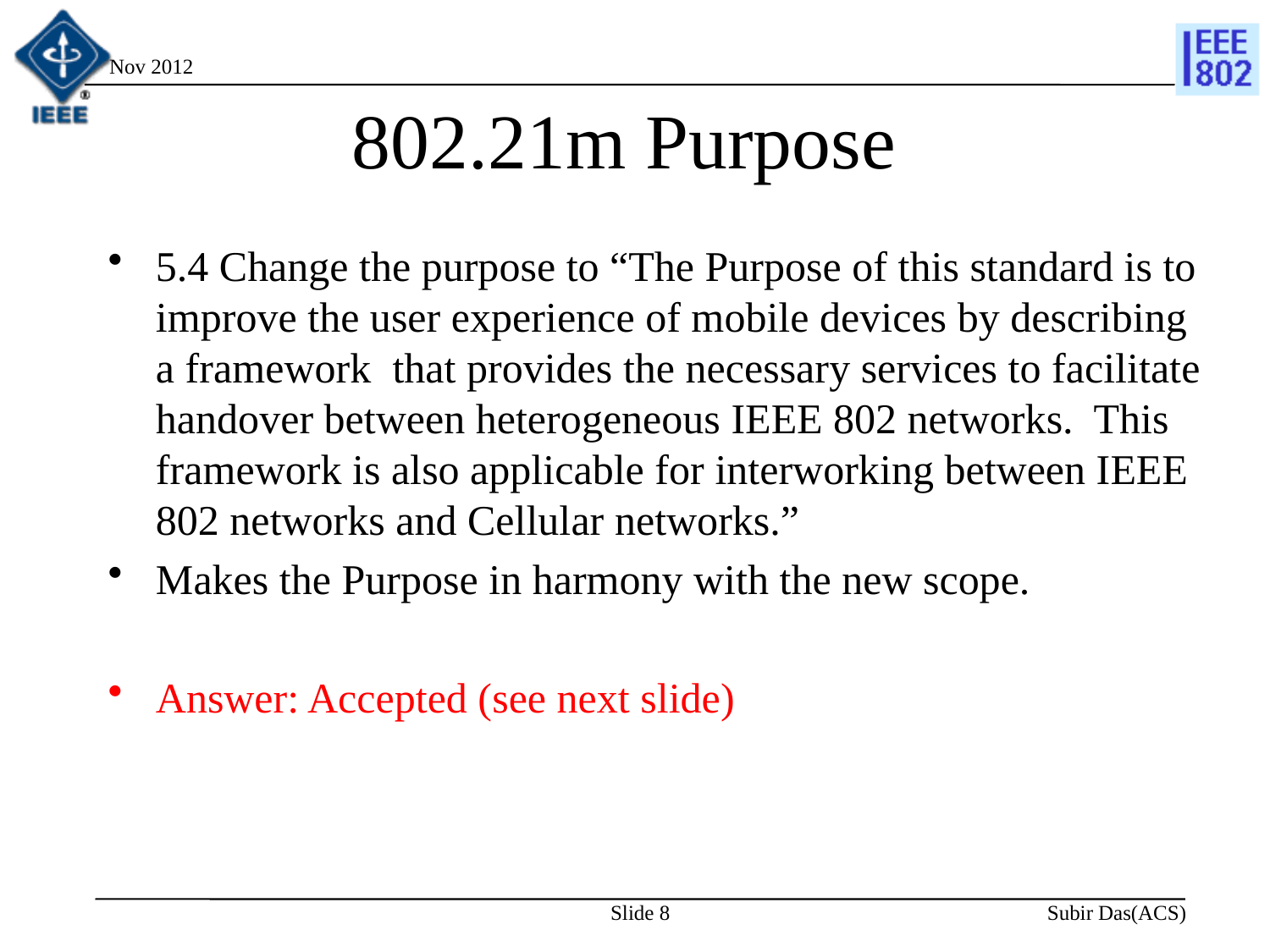

Nov 2012
# 802.21m Purpose
5.4 Change the purpose to “The Purpose of this standard is to improve the user experience of mobile devices by describing a framework  that provides the necessary services to facilitate handover between heterogeneous IEEE 802 networks.  This framework is also applicable for interworking between IEEE 802 networks and Cellular networks.”
Makes the Purpose in harmony with the new scope.

Answer: Accepted (see next slide)
Slide 8
Subir Das(ACS)